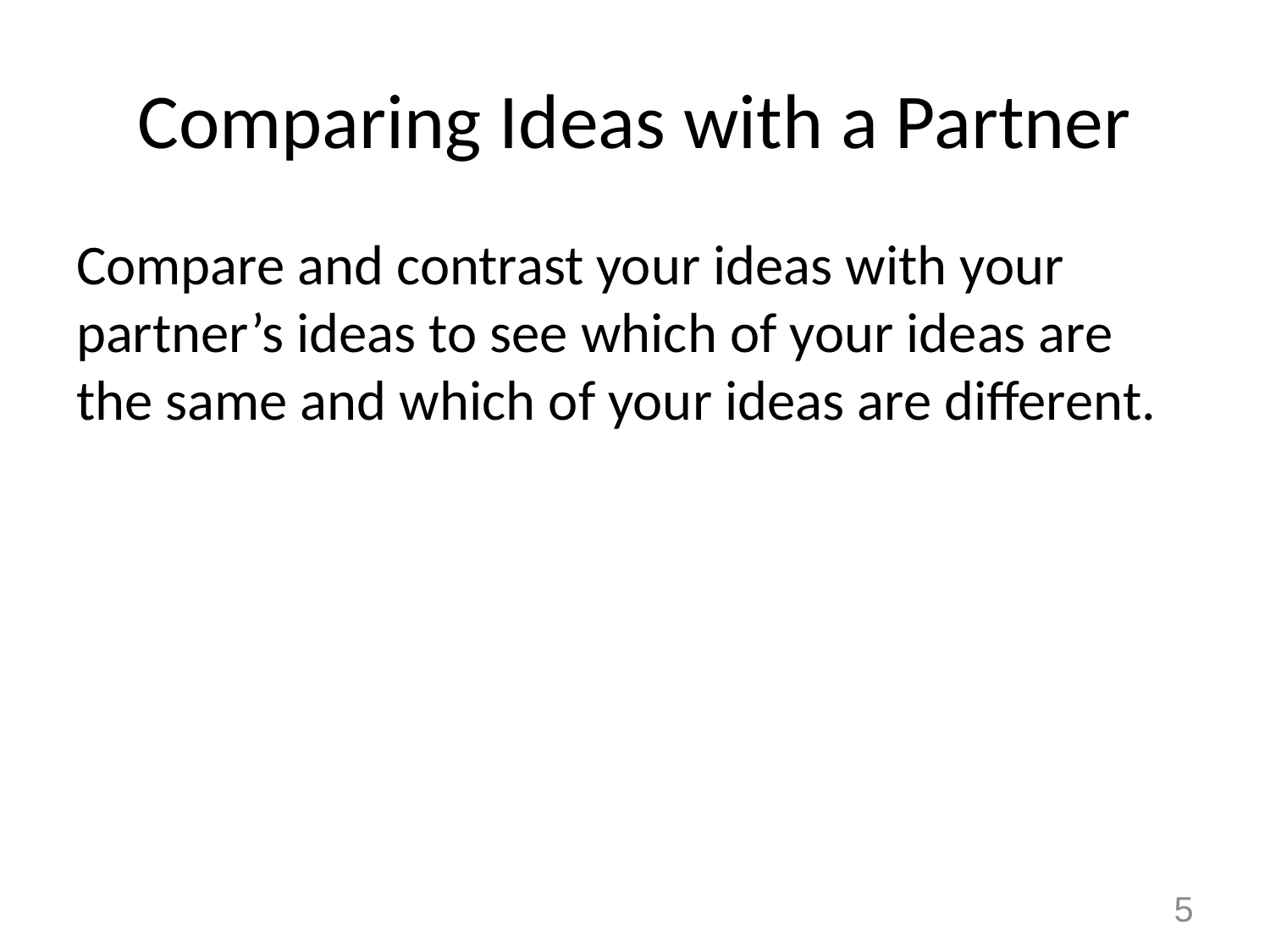

# Comparing Ideas with a Partner
Compare and contrast your ideas with your partner’s ideas to see which of your ideas are the same and which of your ideas are different.

5